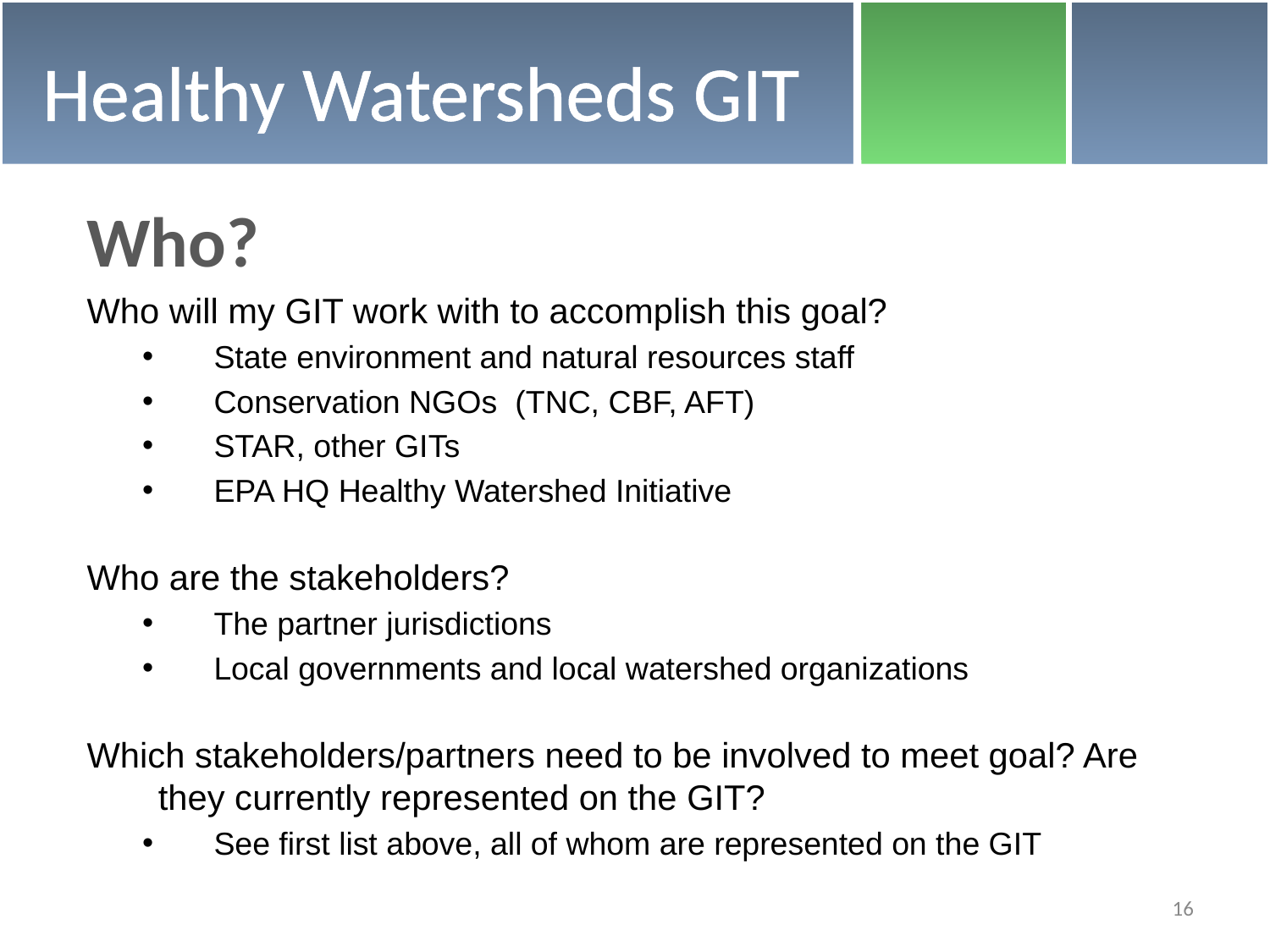

# Healthy Watersheds GIT
Who?
Who will my GIT work with to accomplish this goal?
State environment and natural resources staff
Conservation NGOs  (TNC, CBF, AFT)
STAR, other GITs
EPA HQ Healthy Watershed Initiative

Who are the stakeholders?
The partner jurisdictions
Local governments and local watershed organizations

Which stakeholders/partners need to be involved to meet goal? Are they currently represented on the GIT?
See first list above, all of whom are represented on the GIT

16